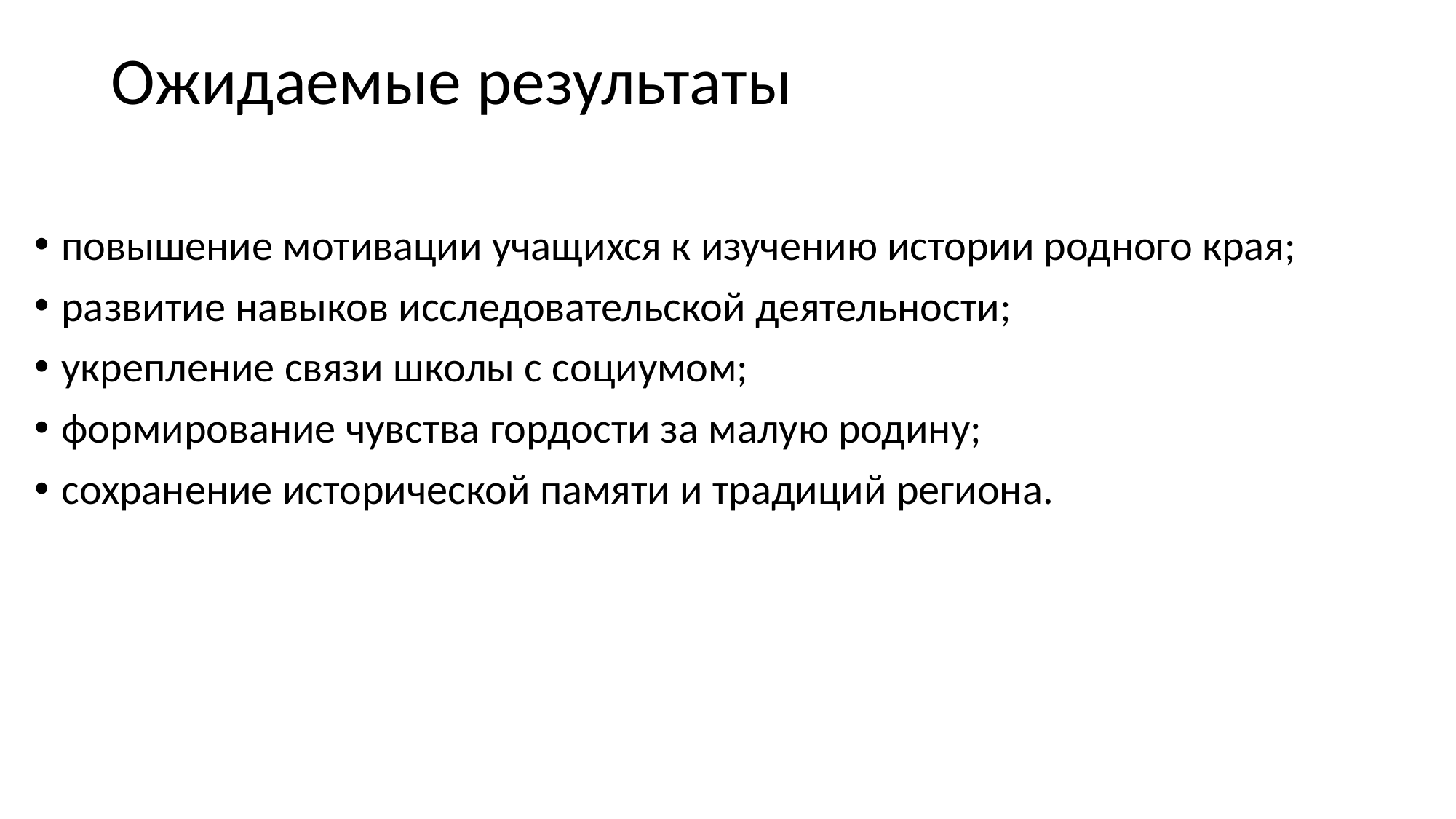

# Ожидаемые результаты
повышение мотивации учащихся к изучению истории родного края;
развитие навыков исследовательской деятельности;
укрепление связи школы с социумом;
формирование чувства гордости за малую родину;
сохранение исторической памяти и традиций региона.